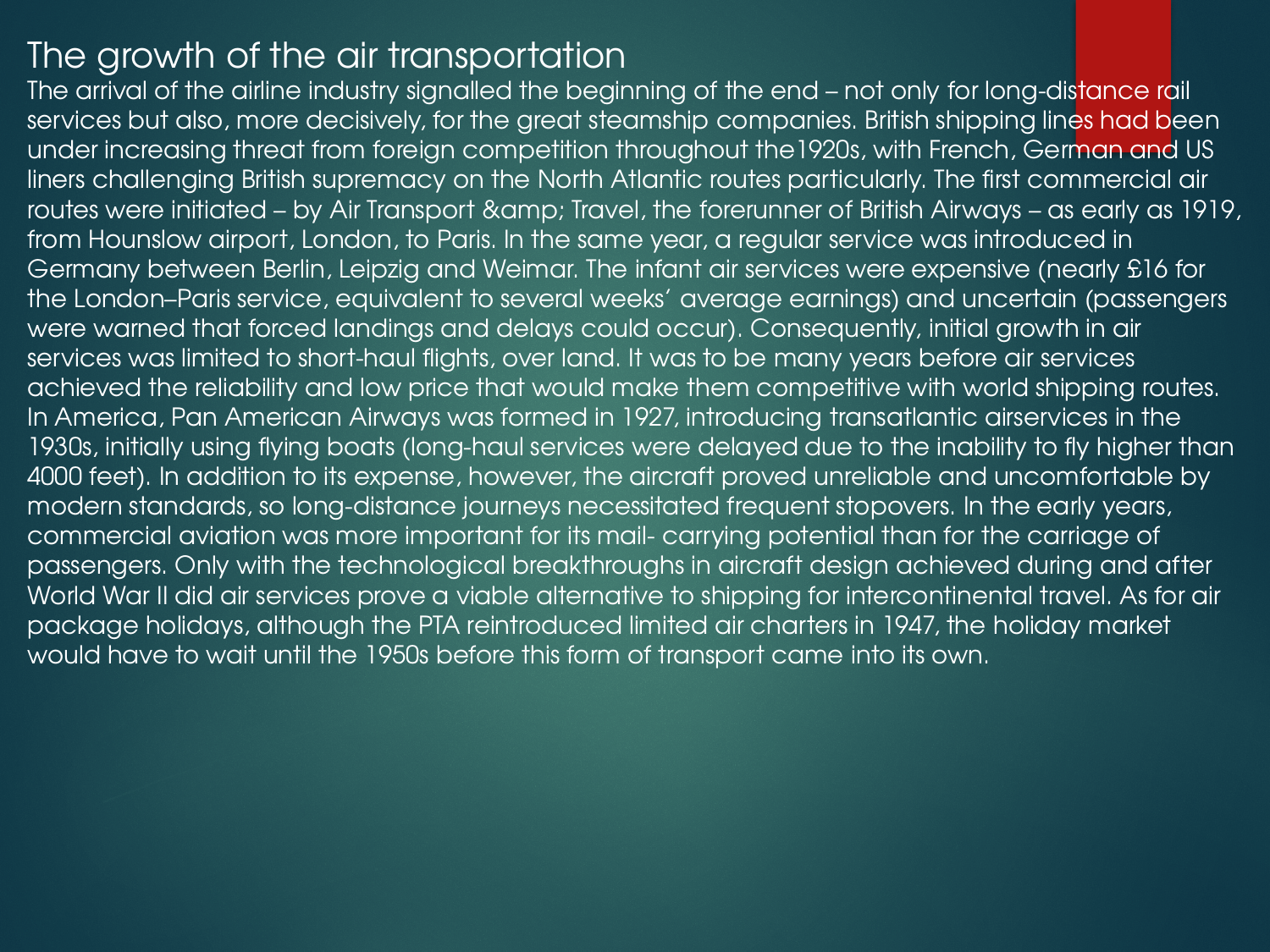

The growth of the air transportation
The arrival of the airline industry signalled the beginning of the end – not only for long-distance rail services but also, more decisively, for the great steamship companies. British shipping lines had been under increasing threat from foreign competition throughout the1920s, with French, German and US liners challenging British supremacy on the North Atlantic routes particularly. The first commercial air routes were initiated – by Air Transport &amp; Travel, the forerunner of British Airways – as early as 1919, from Hounslow airport, London, to Paris. In the same year, a regular service was introduced in Germany between Berlin, Leipzig and Weimar. The infant air services were expensive (nearly £16 for the London–Paris service, equivalent to several weeks’ average earnings) and uncertain (passengers were warned that forced landings and delays could occur). Consequently, initial growth in air services was limited to short-haul flights, over land. It was to be many years before air services achieved the reliability and low price that would make them competitive with world shipping routes. In America, Pan American Airways was formed in 1927, introducing transatlantic airservices in the 1930s, initially using flying boats (long-haul services were delayed due to the inability to fly higher than 4000 feet). In addition to its expense, however, the aircraft proved unreliable and uncomfortable by modern standards, so long-distance journeys necessitated frequent stopovers. In the early years, commercial aviation was more important for its mail- carrying potential than for the carriage of passengers. Only with the technological breakthroughs in aircraft design achieved during and after World War II did air services prove a viable alternative to shipping for intercontinental travel. As for air package holidays, although the PTA reintroduced limited air charters in 1947, the holiday market would have to wait until the 1950s before this form of transport came into its own.